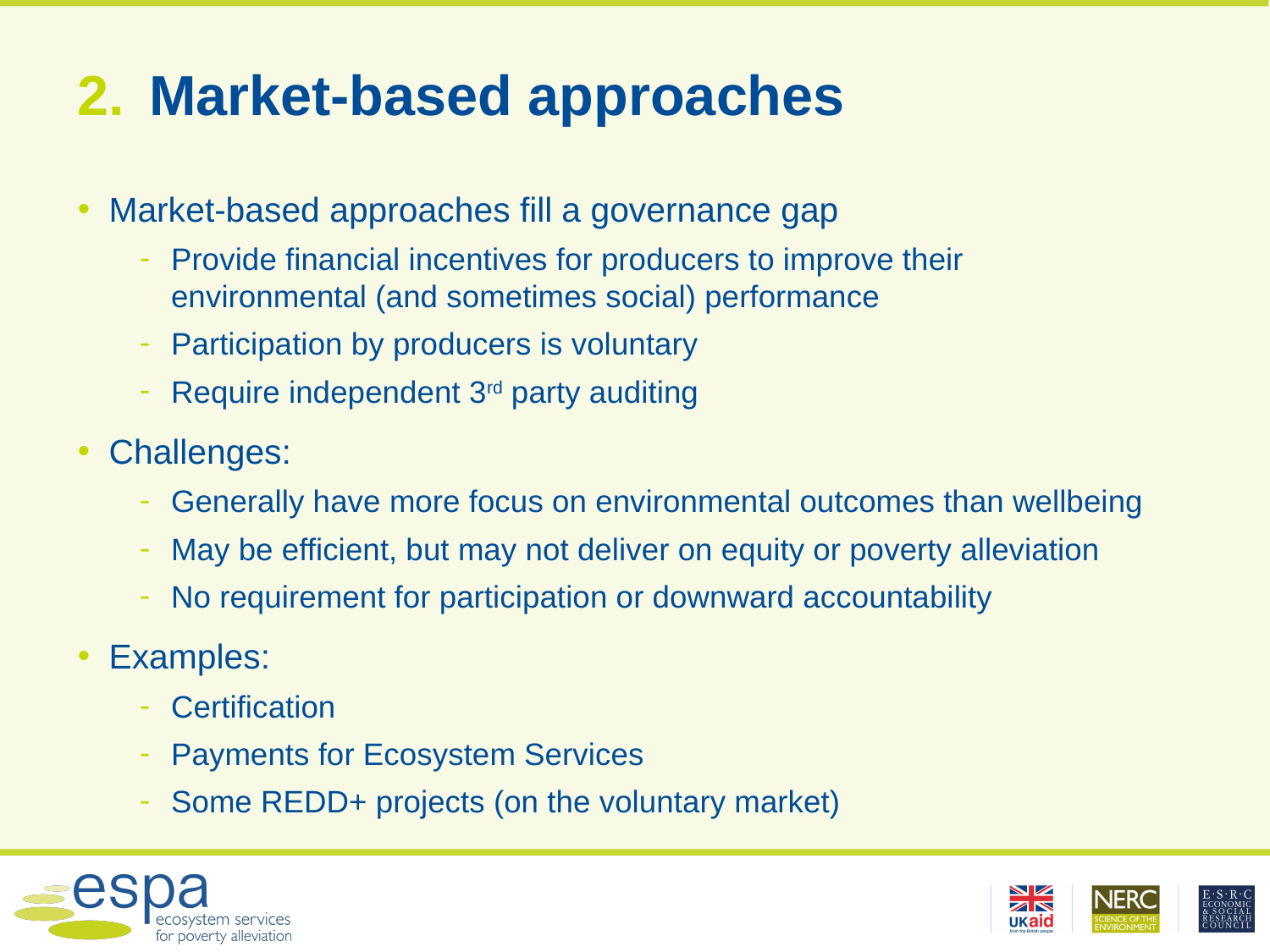

# Market-based approaches
Market-based approaches fill a governance gap
Provide financial incentives for producers to improve their environmental (and sometimes social) performance
Participation by producers is voluntary
Require independent 3rd party auditing
Challenges:
Generally have more focus on environmental outcomes than wellbeing
May be efficient, but may not deliver on equity or poverty alleviation
No requirement for participation or downward accountability
Examples:
Certification
Payments for Ecosystem Services
Some REDD+ projects (on the voluntary market)